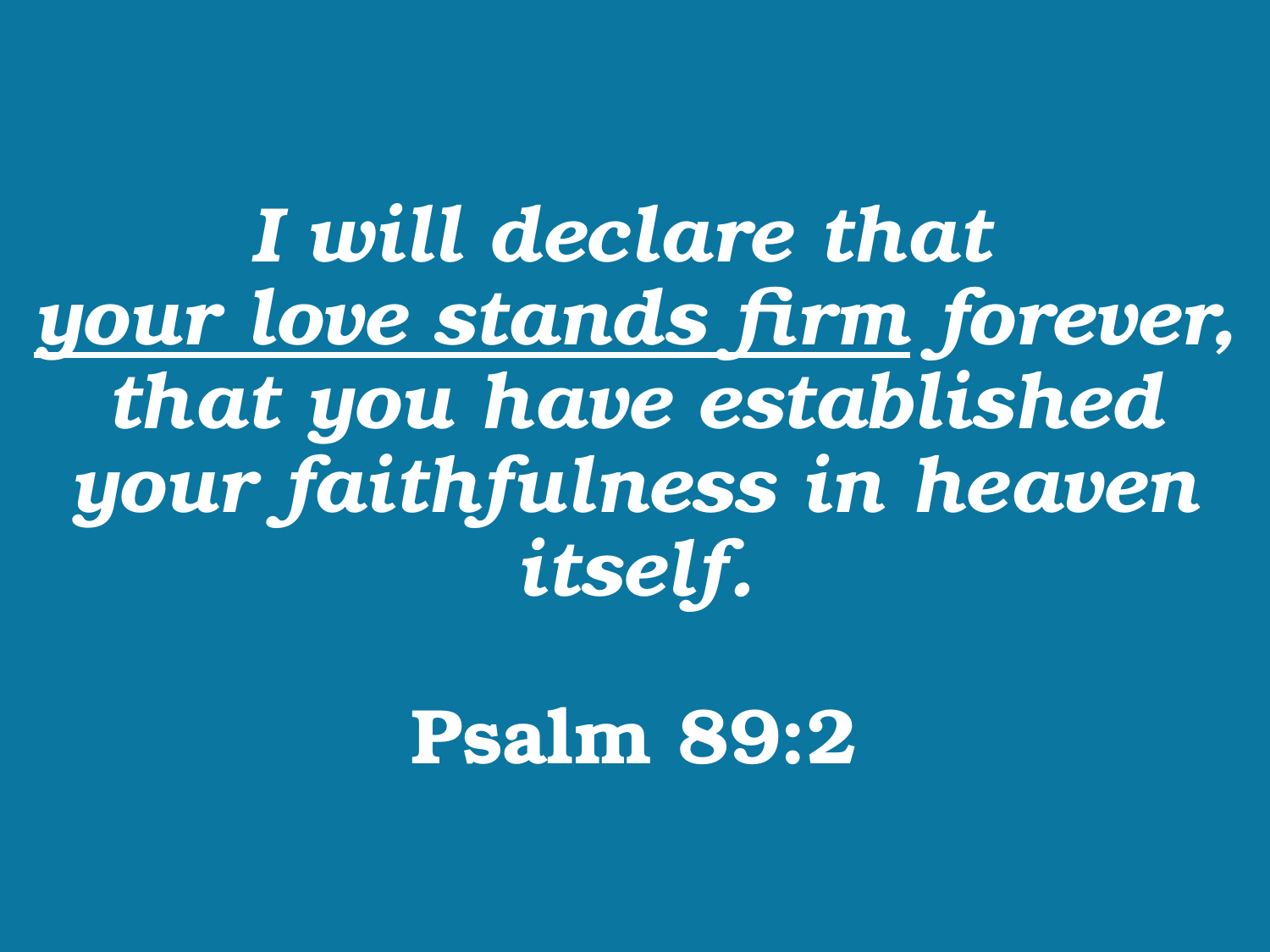

# I will declare that your love stands firm forever, that you have established your faithfulness in heaven itself. Psalm 89:2